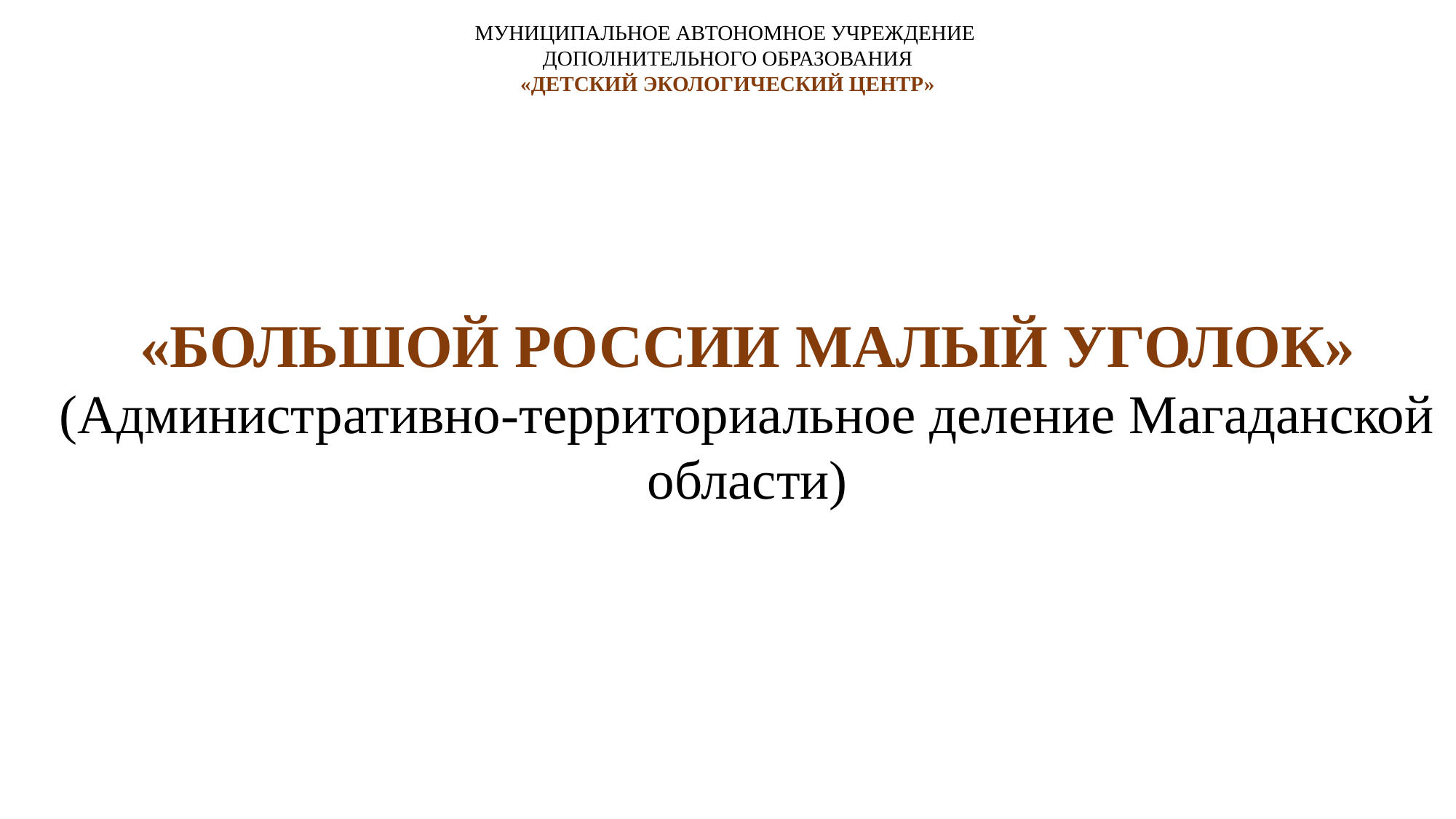

МУНИЦИПАЛЬНОЕ АВТОНОМНОЕ УЧРЕЖДЕНИЕ
ДОПОЛНИТЕЛЬНОГО ОБРАЗОВАНИЯ
«ДЕТСКИЙ ЭКОЛОГИЧЕСКИЙ ЦЕНТР»
«БОЛЬШОЙ РОССИИ МАЛЫЙ УГОЛОК»
(Административно-территориальное деление Магаданской области)